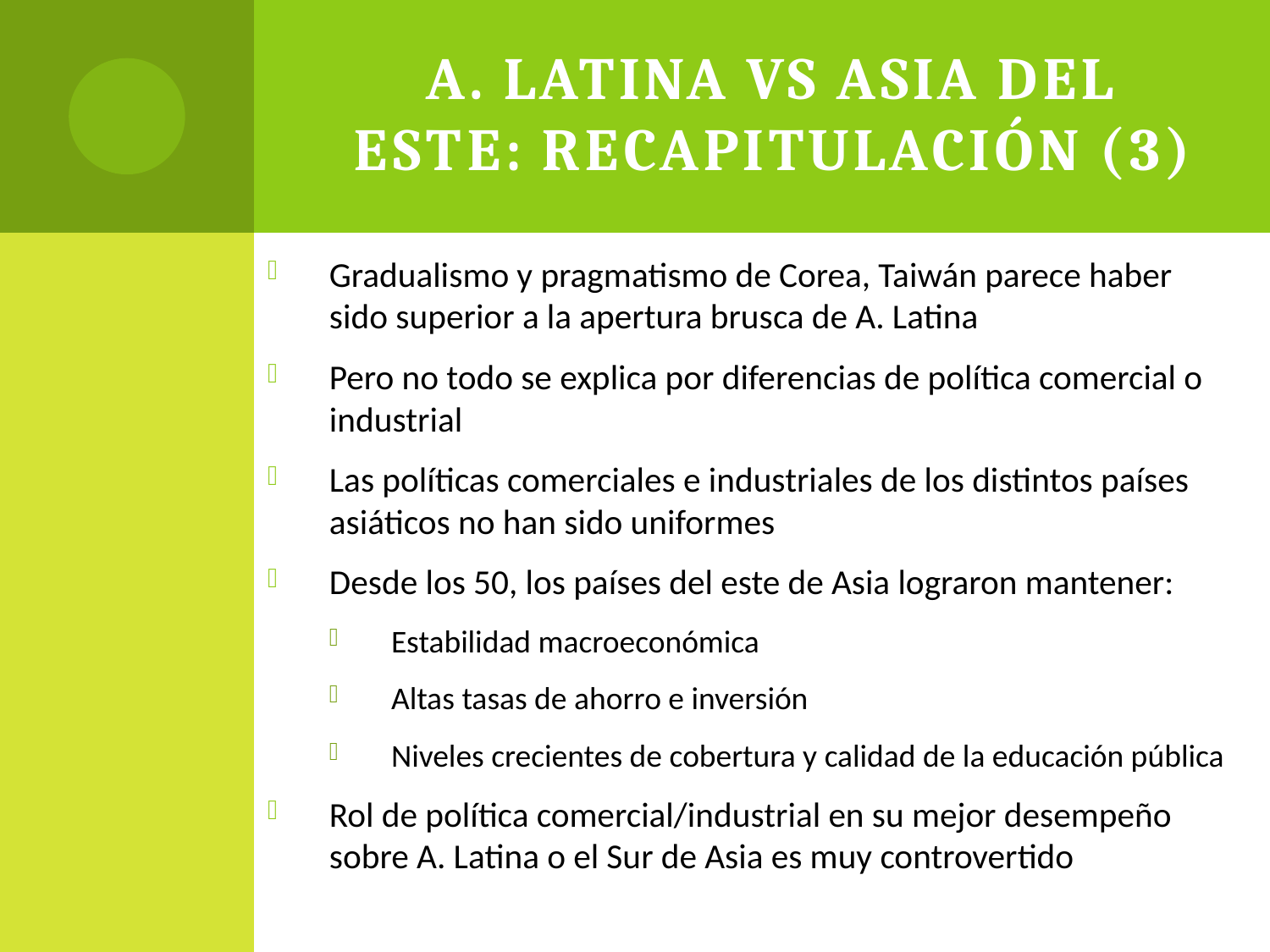

# A. Latina vs Asia del Este: Recapitulación (3)
Gradualismo y pragmatismo de Corea, Taiwán parece haber sido superior a la apertura brusca de A. Latina
Pero no todo se explica por diferencias de política comercial o industrial
Las políticas comerciales e industriales de los distintos países asiáticos no han sido uniformes
Desde los 50, los países del este de Asia lograron mantener:
Estabilidad macroeconómica
Altas tasas de ahorro e inversión
Niveles crecientes de cobertura y calidad de la educación pública
Rol de política comercial/industrial en su mejor desempeño sobre A. Latina o el Sur de Asia es muy controvertido